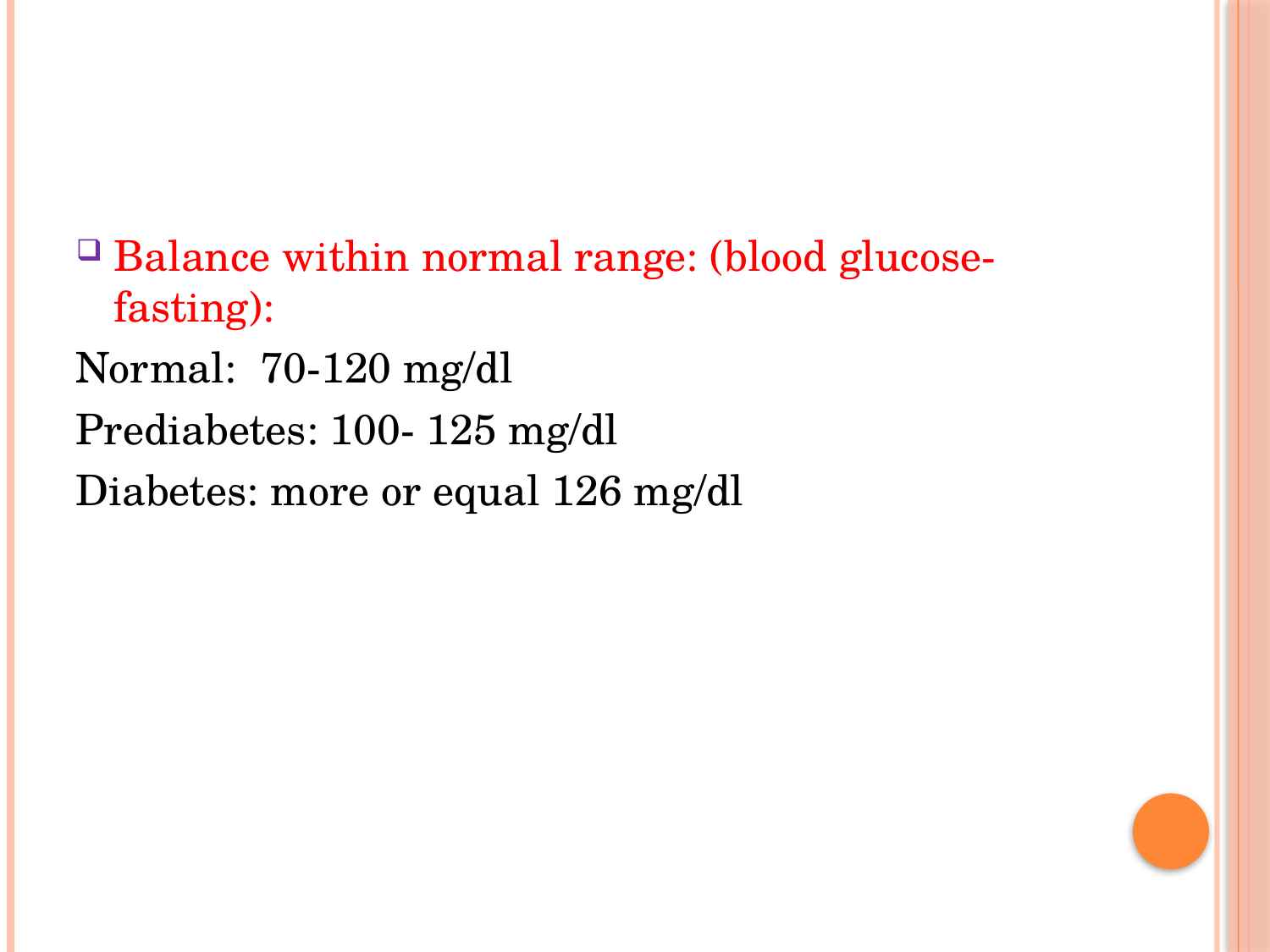

#
Balance within normal range: (blood glucose-fasting):
Normal:  70-120 mg/dl
Prediabetes: 100- 125 mg/dl
Diabetes: more or equal 126 mg/dl